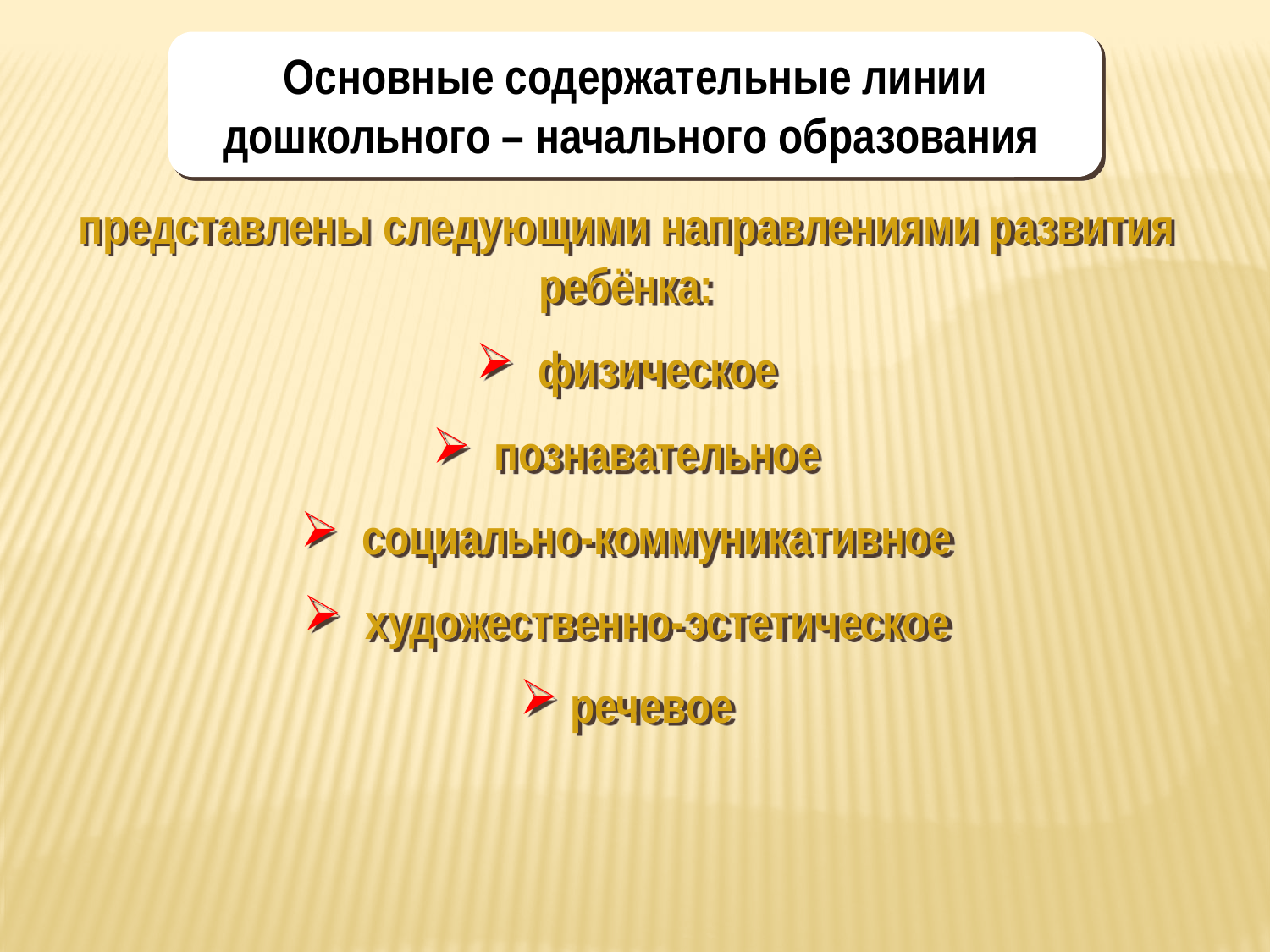

Основные содержательные линии дошкольного – начального образования
представлены следующими направлениями развития ребёнка:
  физическое
  познавательное
  социально-коммуникативное
  художественно-эстетическое
 речевое